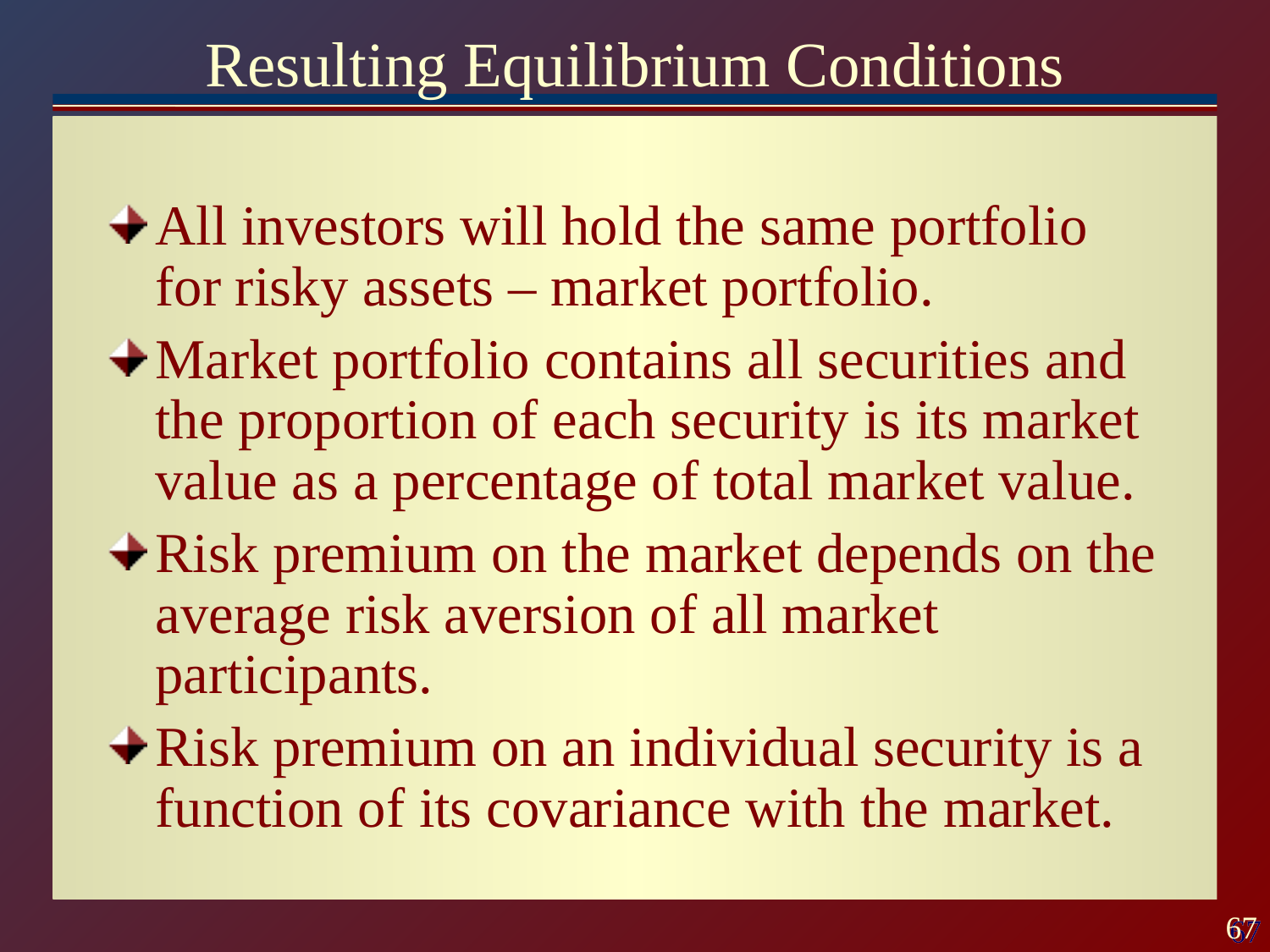

# Resulting Equilibrium Conditions
All investors will hold the same portfolio for risky assets – market portfolio.
Market portfolio contains all securities and the proportion of each security is its market value as a percentage of total market value.
Risk premium on the market depends on the average risk aversion of all market participants.
Risk premium on an individual security is a function of its covariance with the market.